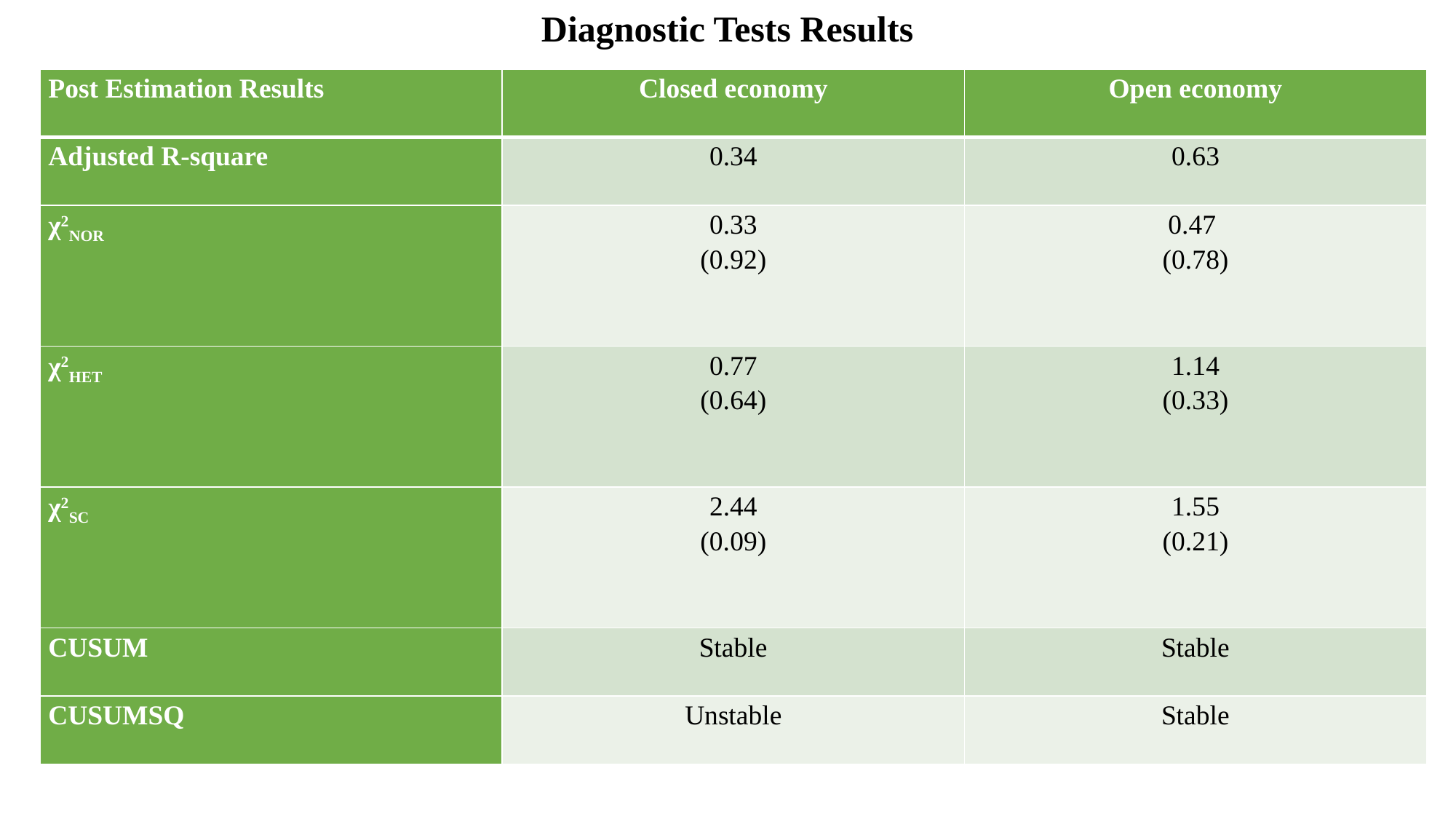

Diagnostic Tests Results
| Post Estimation Results | Closed economy | Open economy |
| --- | --- | --- |
| Adjusted R-square | 0.34 | 0.63 |
| χ2NOR | 0.33 (0.92) | 0.47 (0.78) |
| χ2HET | 0.77 (0.64) | 1.14 (0.33) |
| χ2SC | 2.44 (0.09) | 1.55 (0.21) |
| CUSUM | Stable | Stable |
| CUSUMSQ | Unstable | Stable |